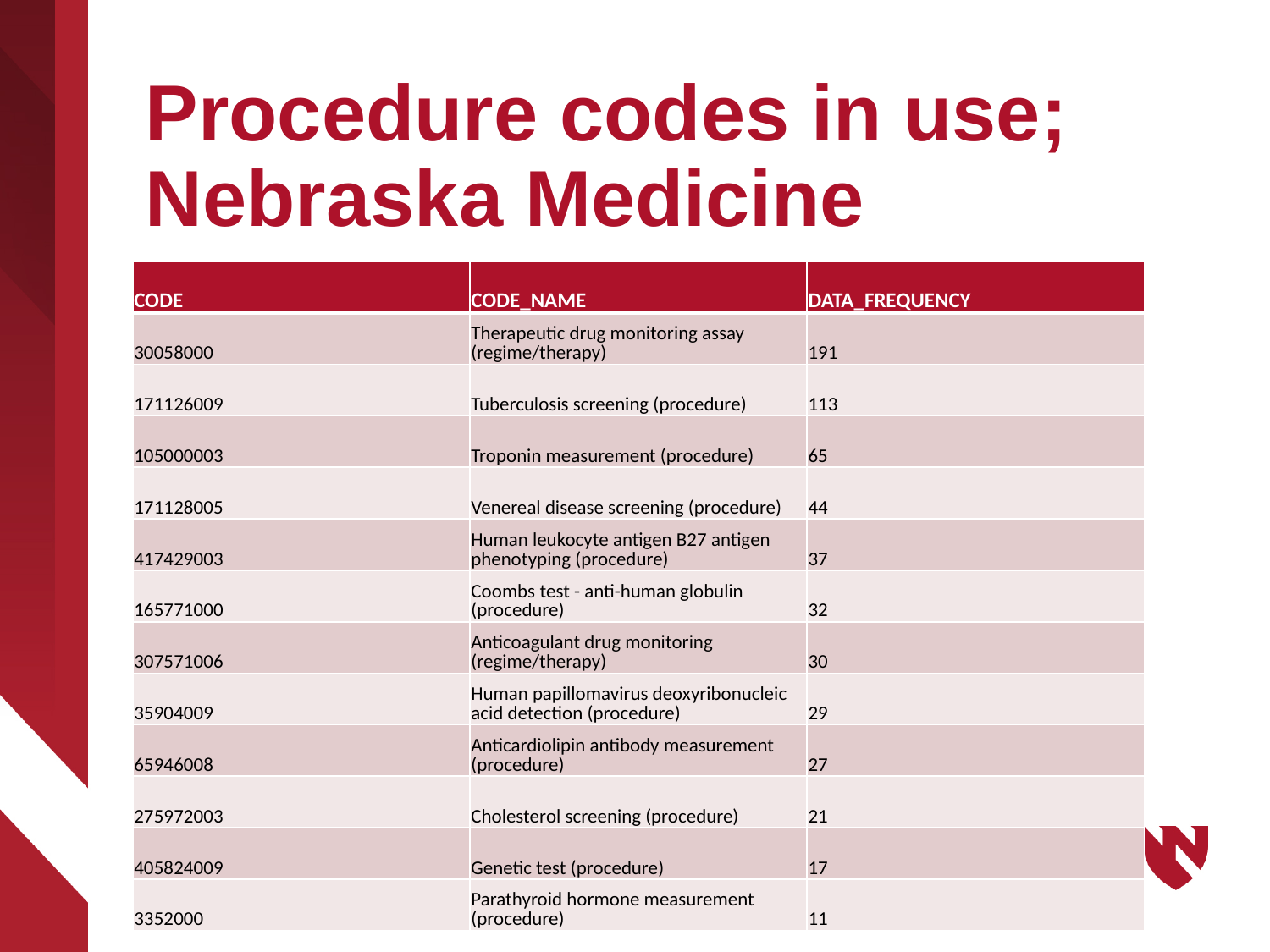

# Procedure codes in use; Nebraska Medicine
| CODE | CODE\_NAME | DATA\_FREQUENCY |
| --- | --- | --- |
| 30058000 | Therapeutic drug monitoring assay (regime/therapy) | 191 |
| 171126009 | Tuberculosis screening (procedure) | 113 |
| 105000003 | Troponin measurement (procedure) | 65 |
| 171128005 | Venereal disease screening (procedure) | 44 |
| 417429003 | Human leukocyte antigen B27 antigen phenotyping (procedure) | 37 |
| 165771000 | Coombs test - anti-human globulin (procedure) | 32 |
| 307571006 | Anticoagulant drug monitoring (regime/therapy) | 30 |
| 35904009 | Human papillomavirus deoxyribonucleic acid detection (procedure) | 29 |
| 65946008 | Anticardiolipin antibody measurement (procedure) | 27 |
| 275972003 | Cholesterol screening (procedure) | 21 |
| 405824009 | Genetic test (procedure) | 17 |
| 3352000 | Parathyroid hormone measurement (procedure) | 11 |